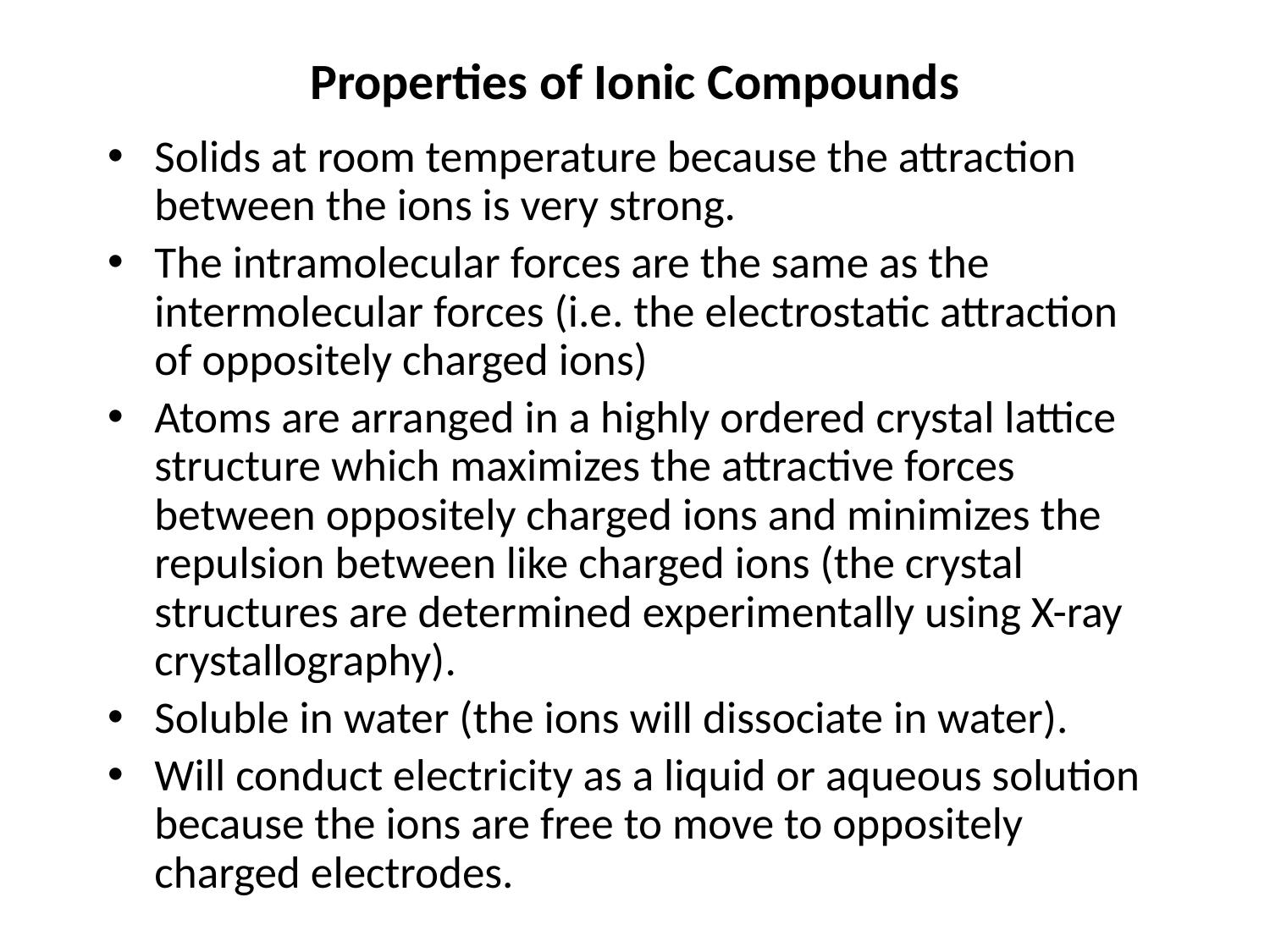

# Properties of Ionic Compounds
Solids at room temperature because the attraction between the ions is very strong.
The intramolecular forces are the same as the intermolecular forces (i.e. the electrostatic attraction of oppositely charged ions)
Atoms are arranged in a highly ordered crystal lattice structure which maximizes the attractive forces between oppositely charged ions and minimizes the repulsion between like charged ions (the crystal structures are determined experimentally using X-ray crystallography).
Soluble in water (the ions will dissociate in water).
Will conduct electricity as a liquid or aqueous solution because the ions are free to move to oppositely charged electrodes.